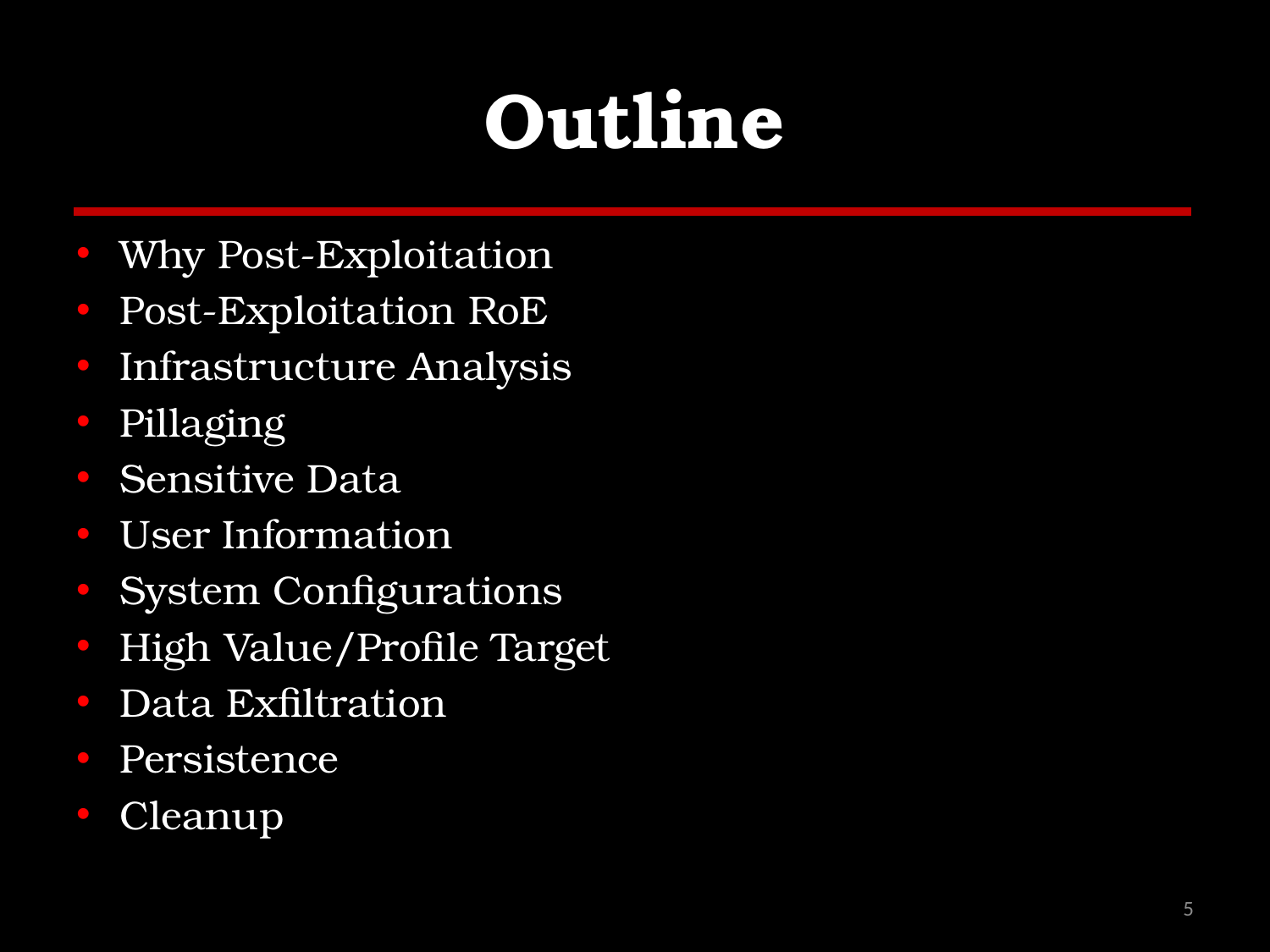

# Outline
Why Post-Exploitation
Post-Exploitation RoE
Infrastructure Analysis
Pillaging
Sensitive Data
User Information
System Configurations
High Value/Profile Target
Data Exfiltration
Persistence
Cleanup
5